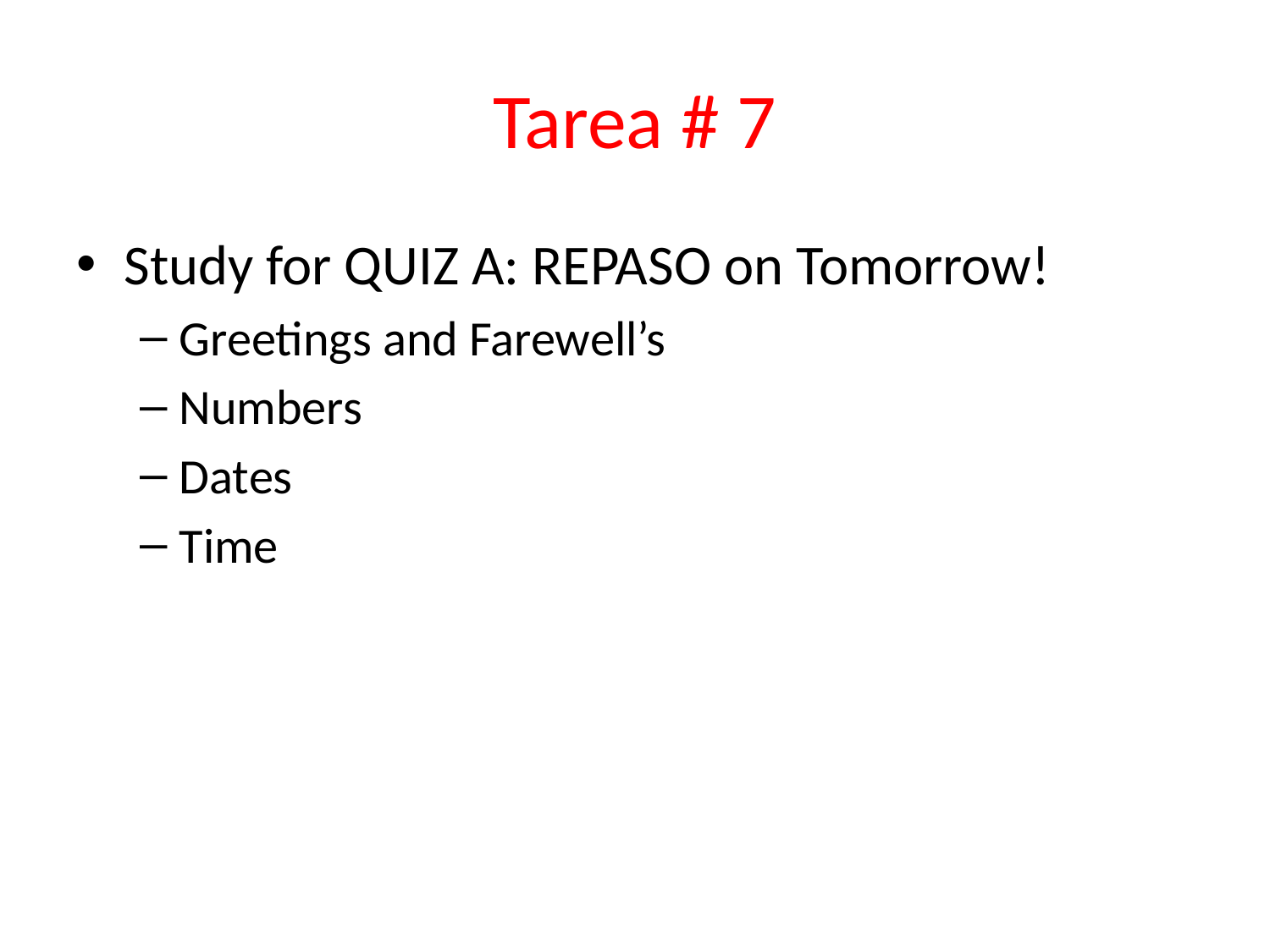

# Tarea # 7
Study for QUIZ A: REPASO on Tomorrow!
Greetings and Farewell’s
Numbers
Dates
Time